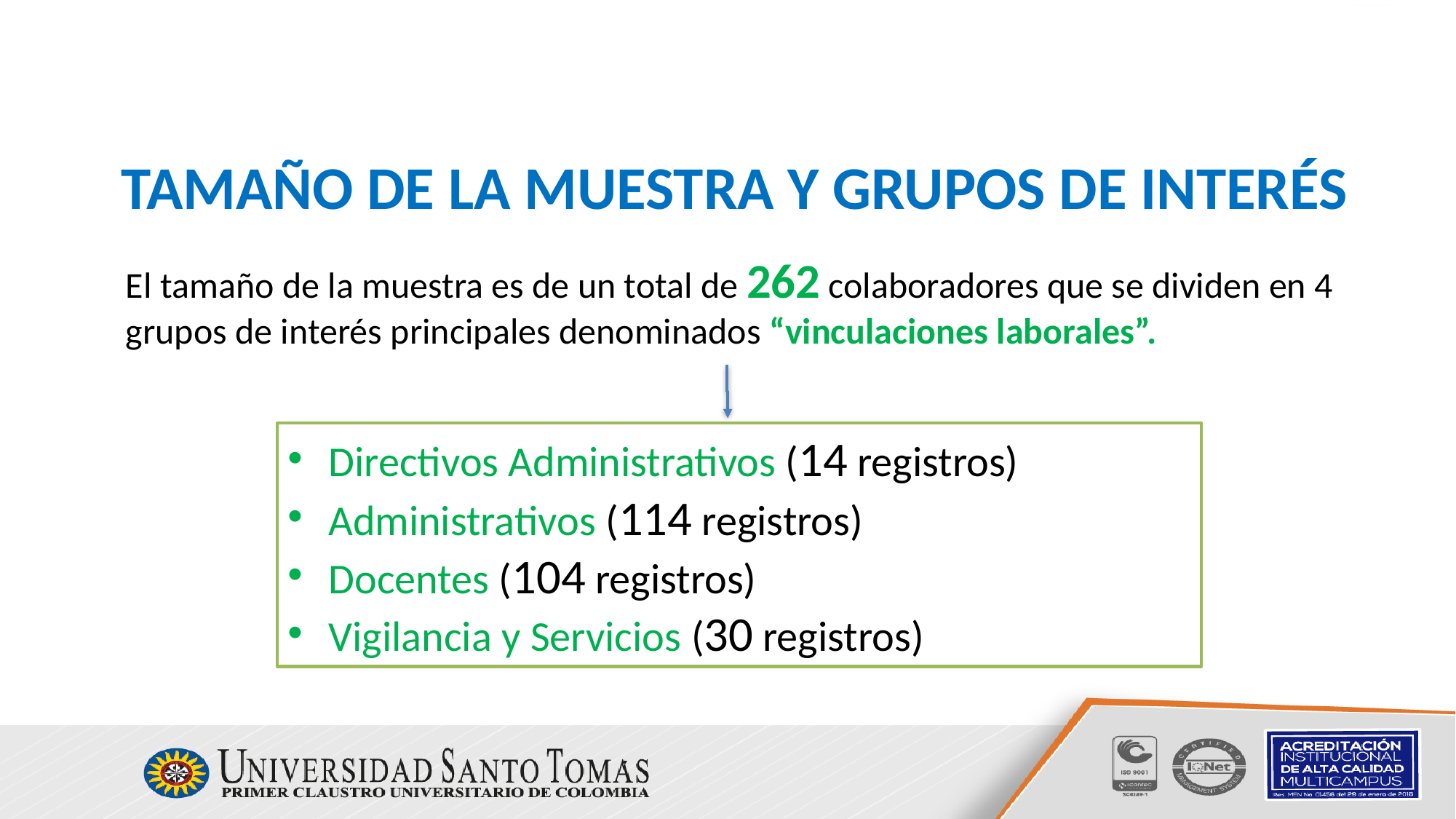

# TAMAÑO DE LA MUESTRA Y GRUPOS DE INTERÉS
El tamaño de la muestra es de un total de 262 colaboradores que se dividen en 4 grupos de interés principales denominados “vinculaciones laborales”.
Directivos Administrativos (14 registros)
Administrativos (114 registros)
Docentes (104 registros)
Vigilancia y Servicios (30 registros)